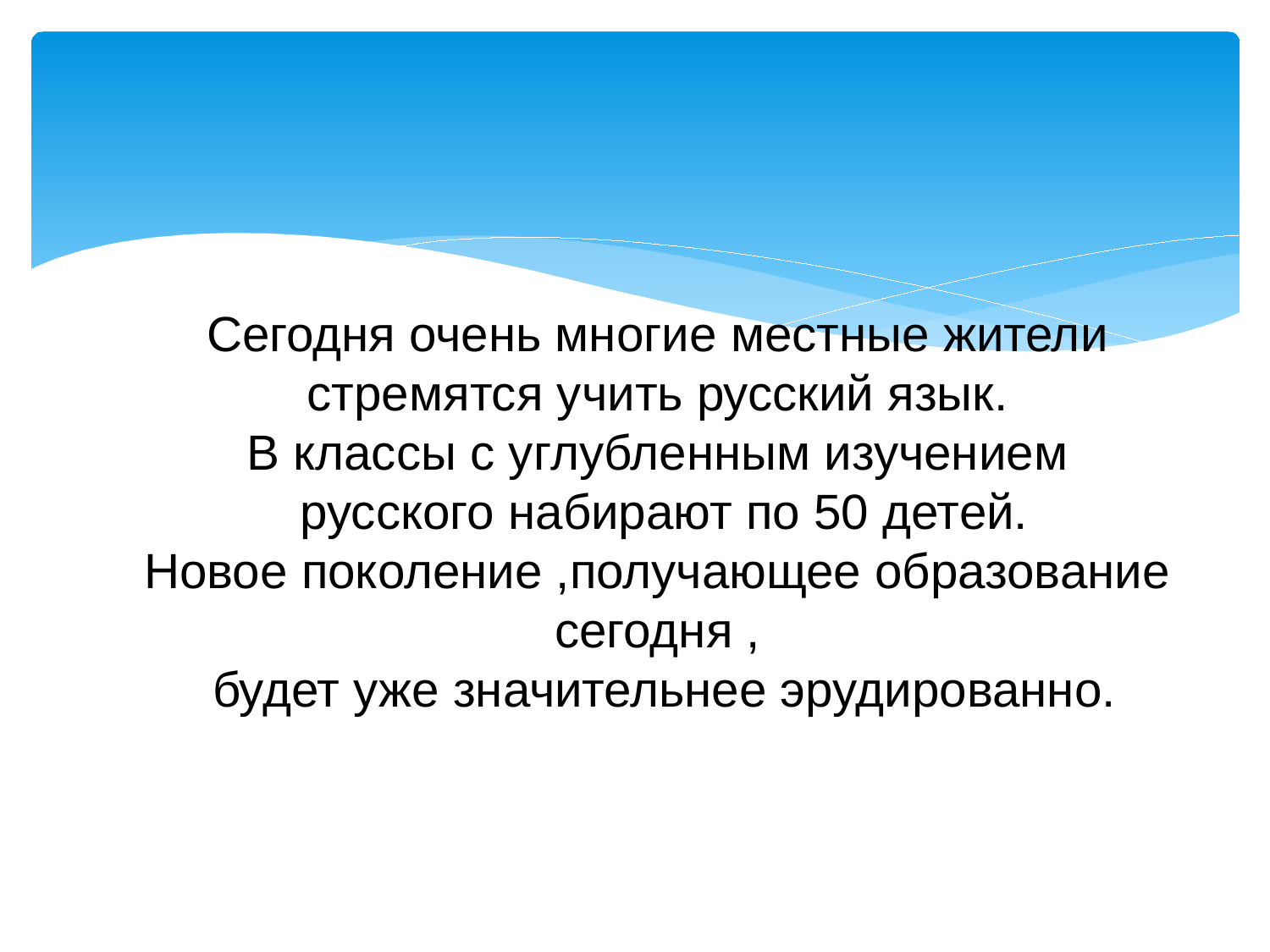

#
Сегодня очень многие местные жители стремятся учить русский язык.
В классы с углубленным изучением
 русского набирают по 50 детей.
Новое поколение ,получающее образование сегодня ,
 будет уже значительнее эрудированно.